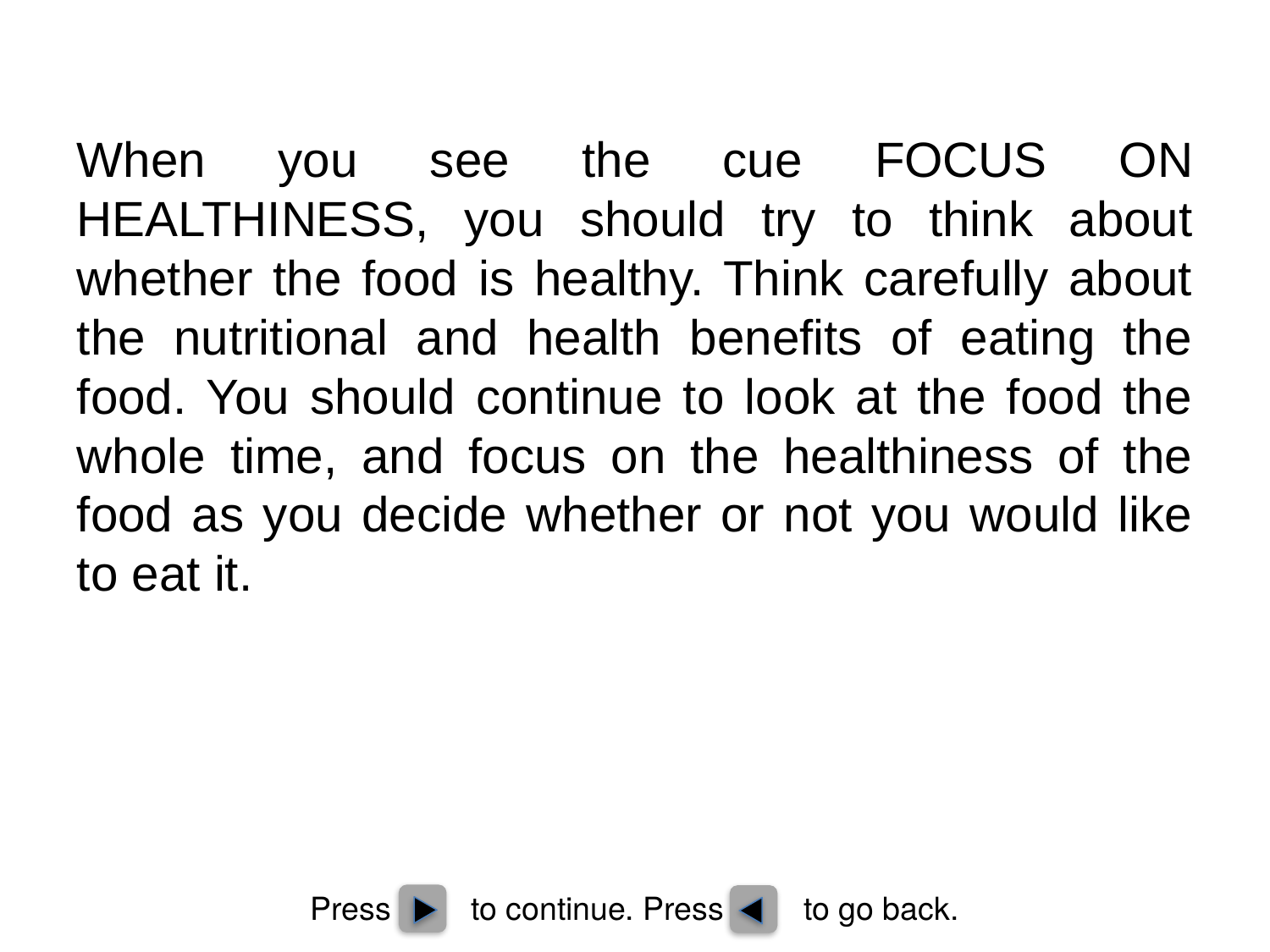

When you see the cue FOCUS ON HEALTHINESS, you should try to think about whether the food is healthy. Think carefully about the nutritional and health benefits of eating the food. You should continue to look at the food the whole time, and focus on the healthiness of the food as you decide whether or not you would like to eat it.